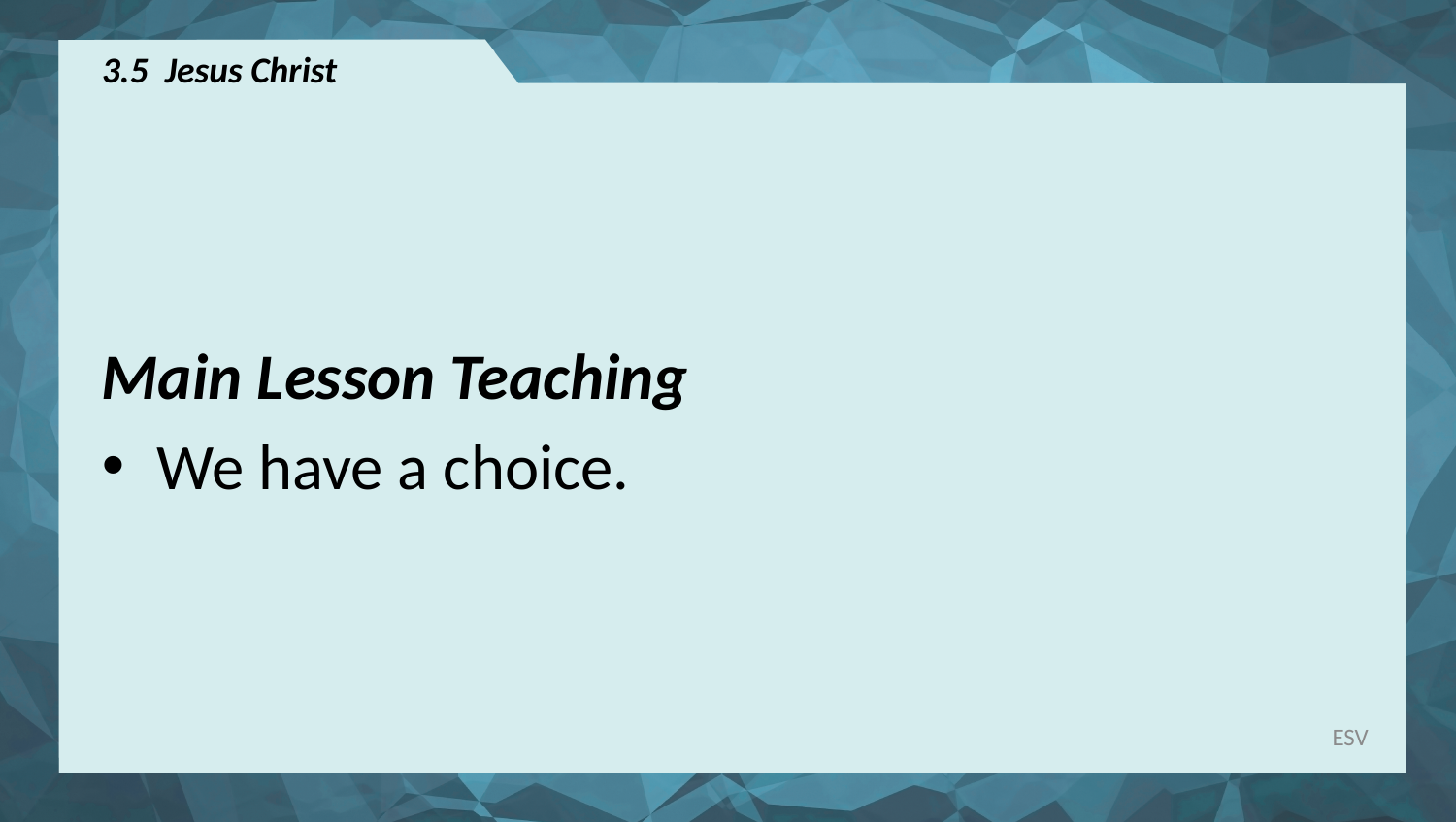

# 3.5  Jesus Christ
Main Lesson Teaching
We have a choice.
ESV